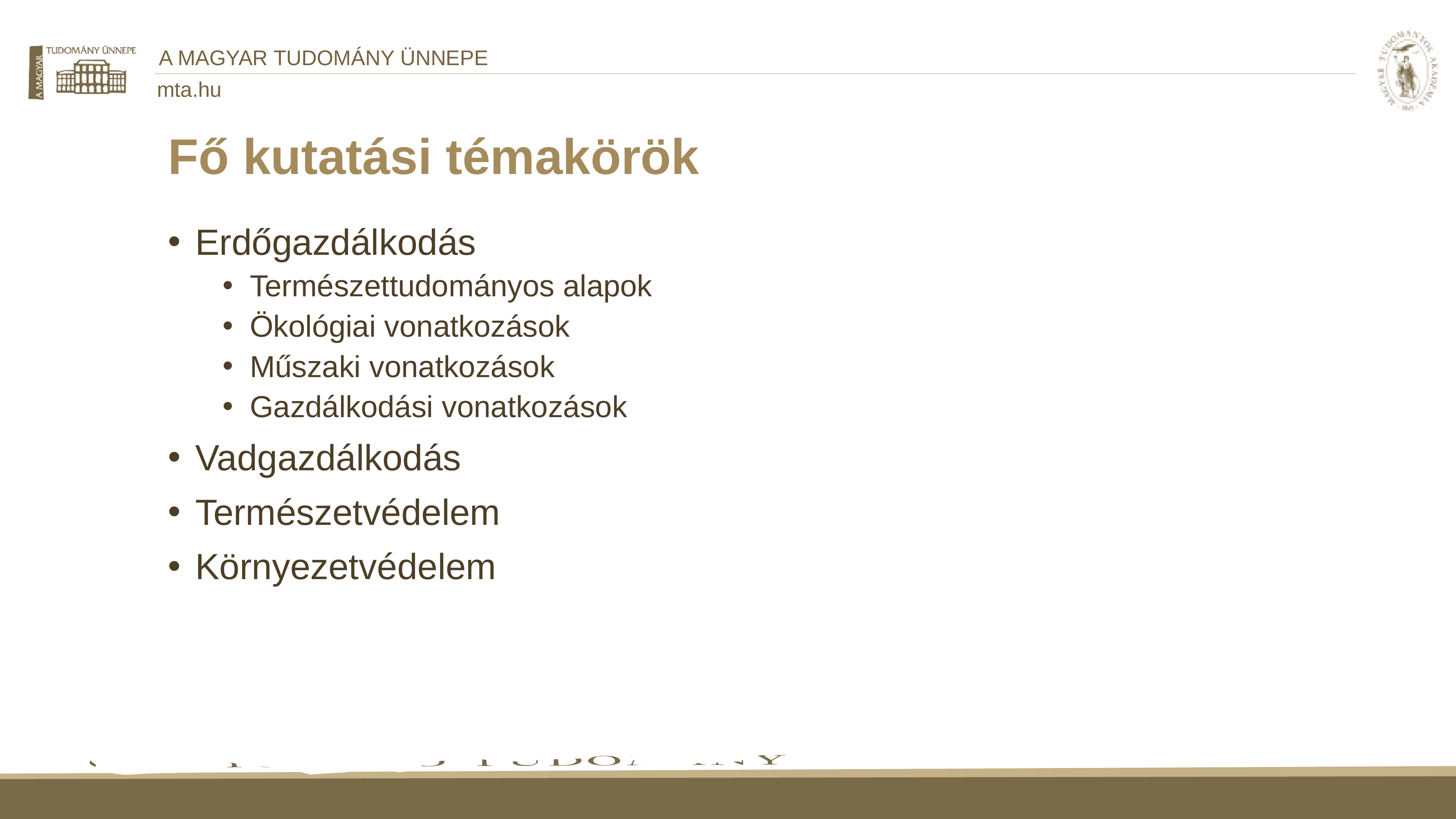

# Fő kutatási témakörök
Erdőgazdálkodás
Természettudományos alapok
Ökológiai vonatkozások
Műszaki vonatkozások
Gazdálkodási vonatkozások
Vadgazdálkodás
Természetvédelem
Környezetvédelem